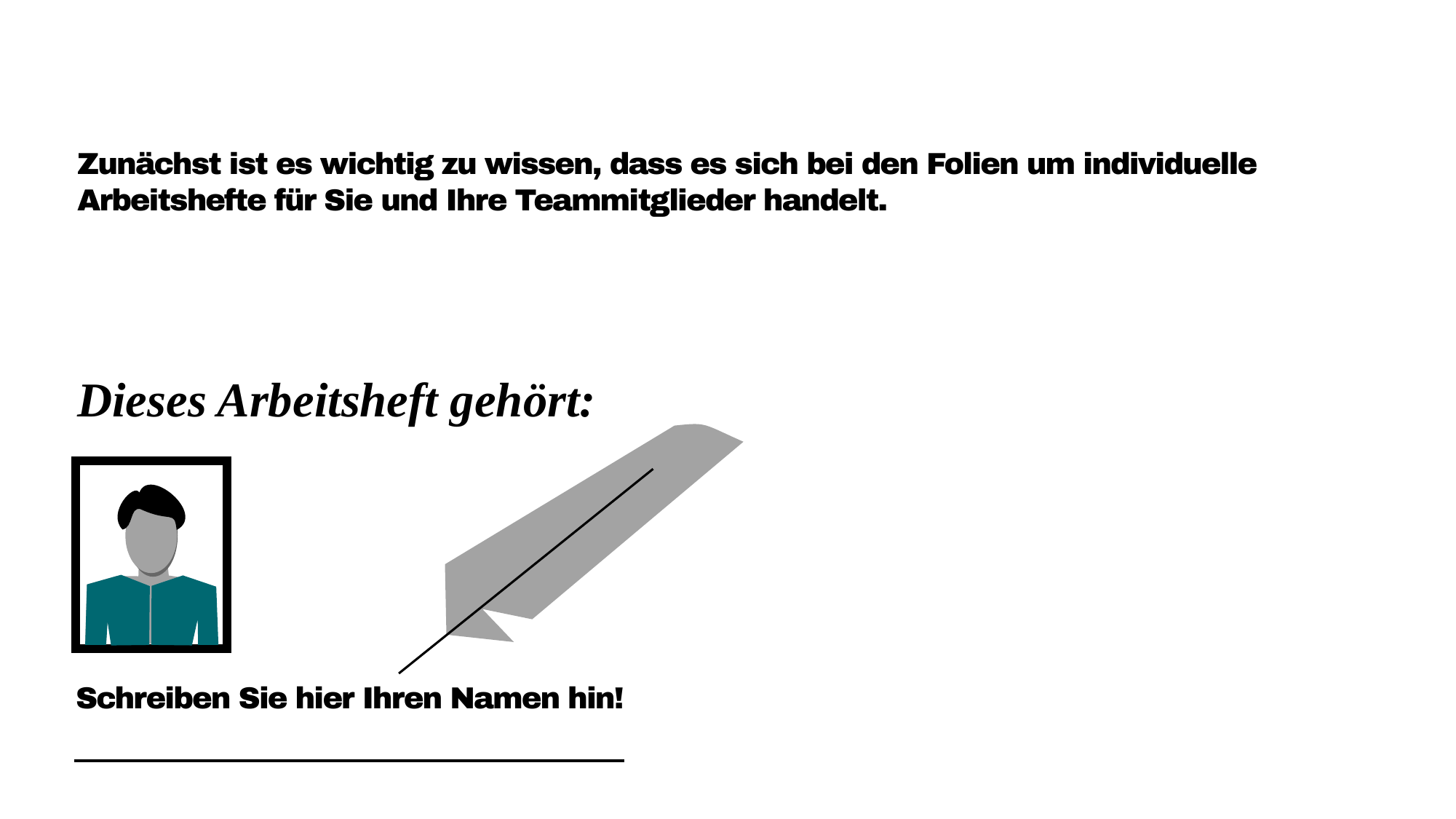

Zunächst ist es wichtig zu wissen, dass es sich bei den Folien um individuelle
Arbeitshefte für Sie und Ihre Teammitglieder handelt.

Dieses Arbeitsheft gehört:

Schreiben Sie hier Ihren Namen hin!